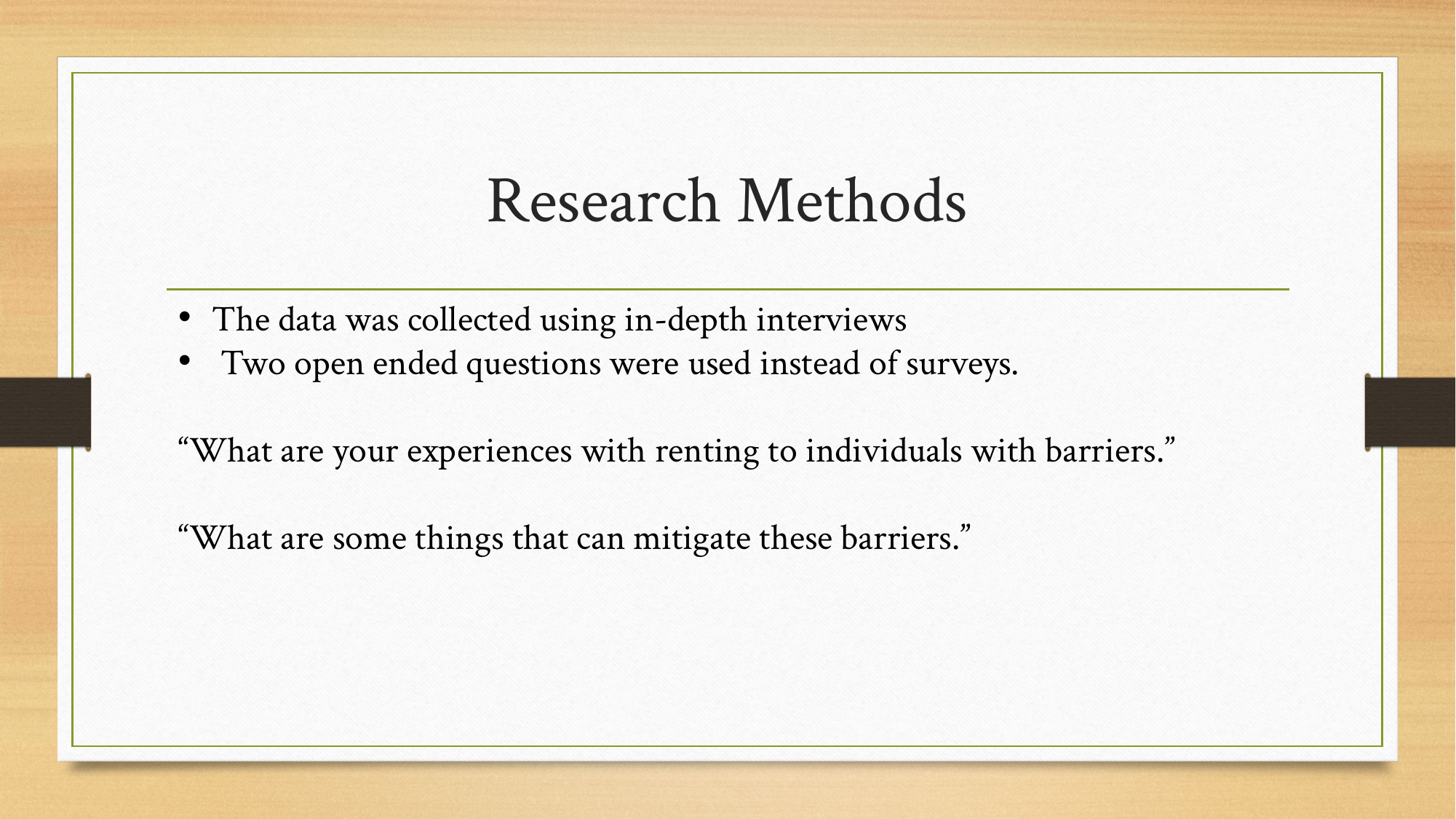

# Research Methods
The data was collected using in-depth interviews
 Two open ended questions were used instead of surveys.

“What are your experiences with renting to individuals with barriers.”

“What are some things that can mitigate these barriers.”